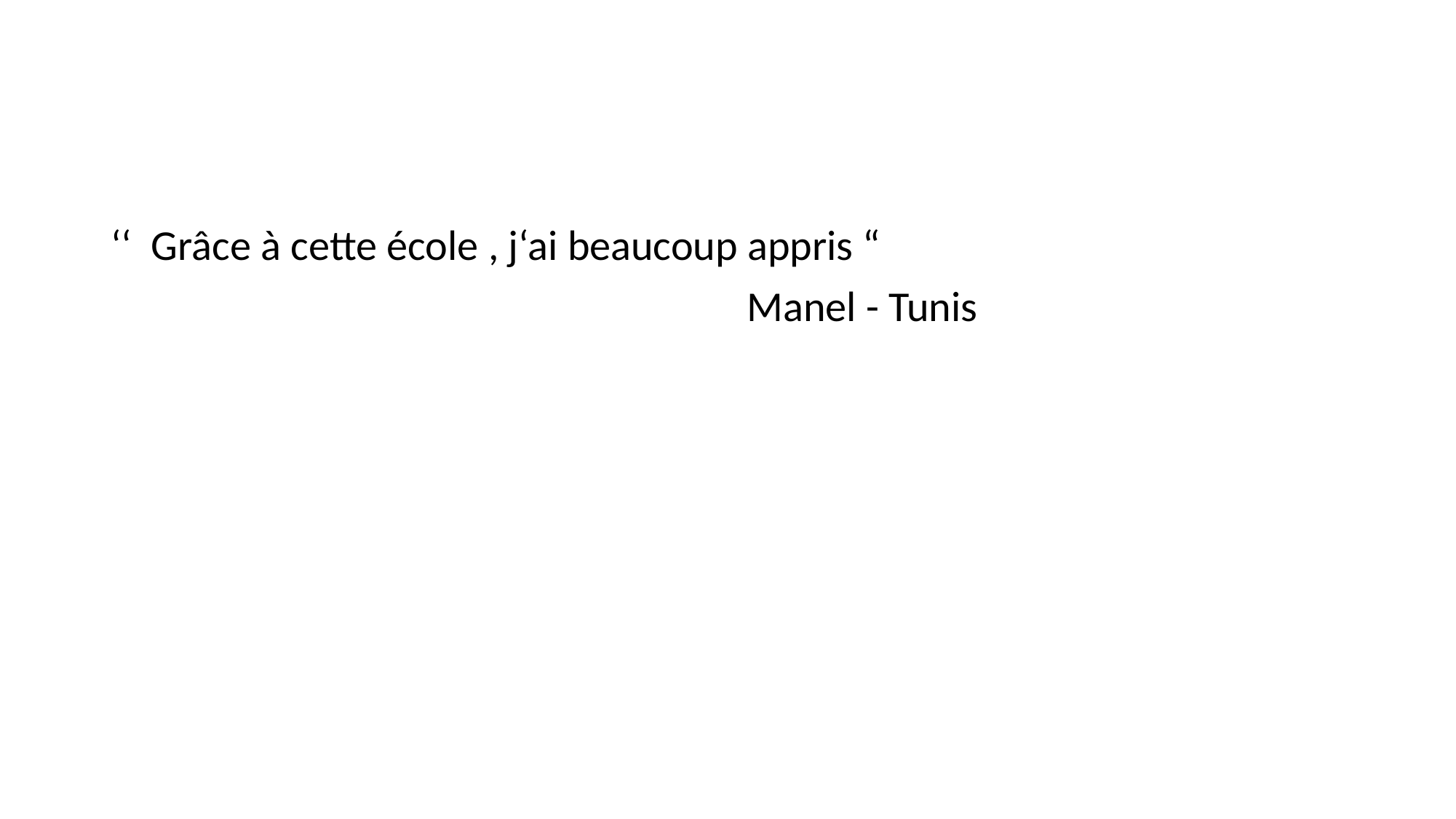

‘‘  Grâce à cette école , j‘ai beaucoup appris “
                                                                  Manel - Tunis